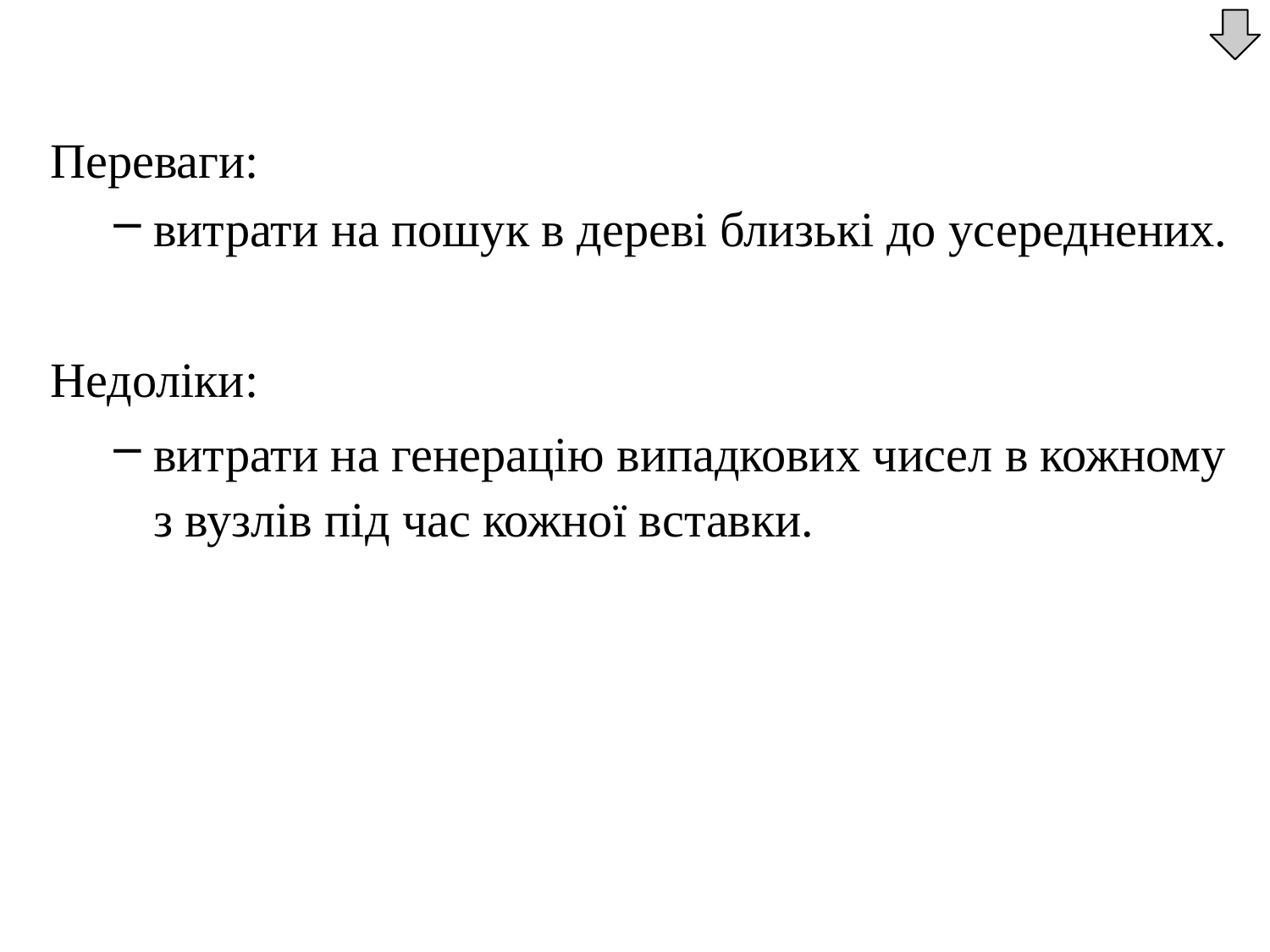

Переваги:
витрати на пошук в дереві близькі до усереднених.

Недоліки:
витрати на генерацію випадкових чисел в кожному з вузлів під час кожної вставки.